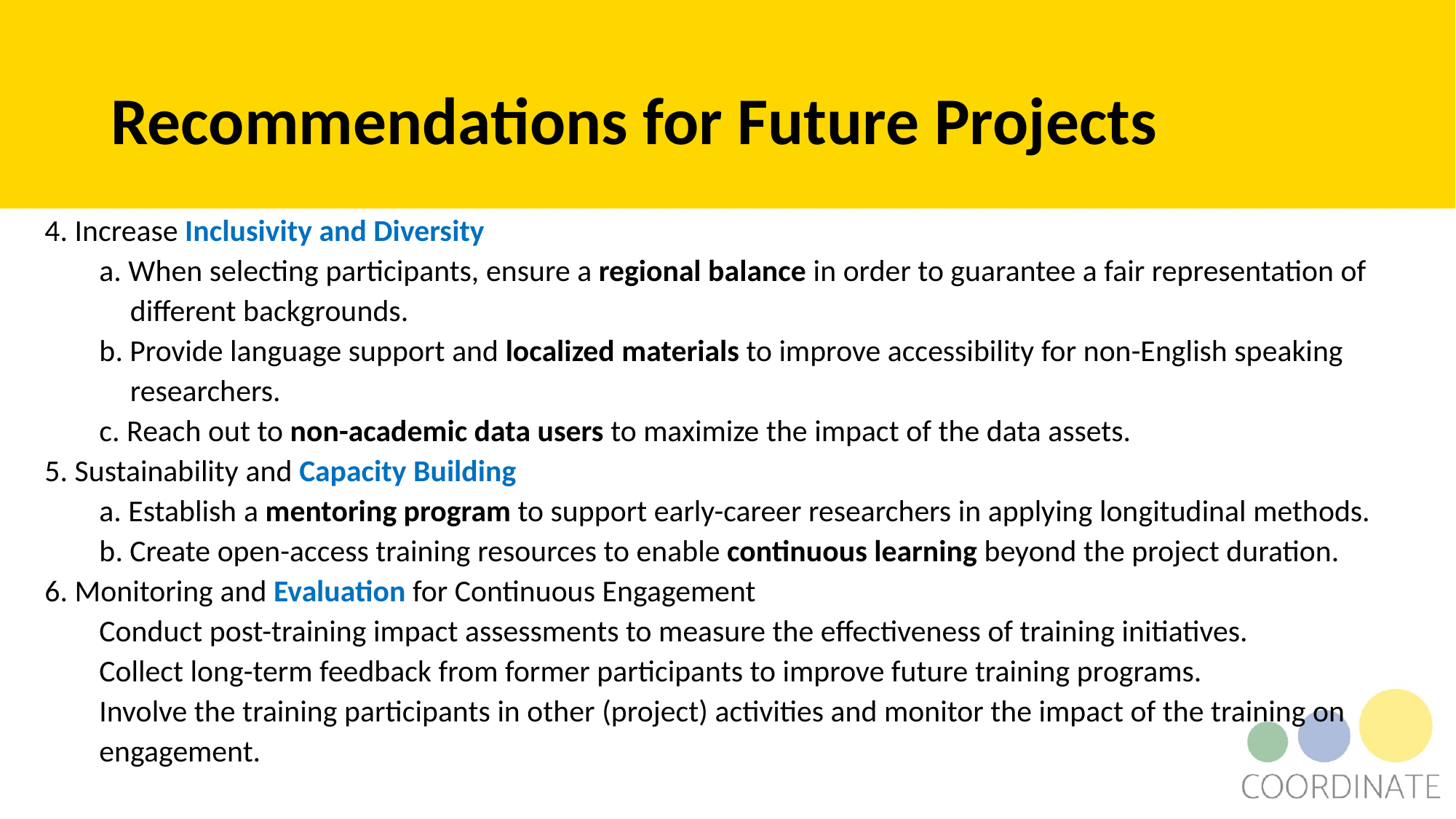

# Recommendations for Future Projects
4. Increase Inclusivity and Diversity
a. When selecting participants, ensure a regional balance in order to guarantee a fair representation of different backgrounds.
b. Provide language support and localized materials to improve accessibility for non-English speaking researchers.
c. Reach out to non-academic data users to maximize the impact of the data assets.
5. Sustainability and Capacity Building
a. Establish a mentoring program to support early-career researchers in applying longitudinal methods.
b. Create open-access training resources to enable continuous learning beyond the project duration.
6. Monitoring and Evaluation for Continuous Engagement
Conduct post-training impact assessments to measure the effectiveness of training initiatives.
Collect long-term feedback from former participants to improve future training programs.
Involve the training participants in other (project) activities and monitor the impact of the training on engagement.